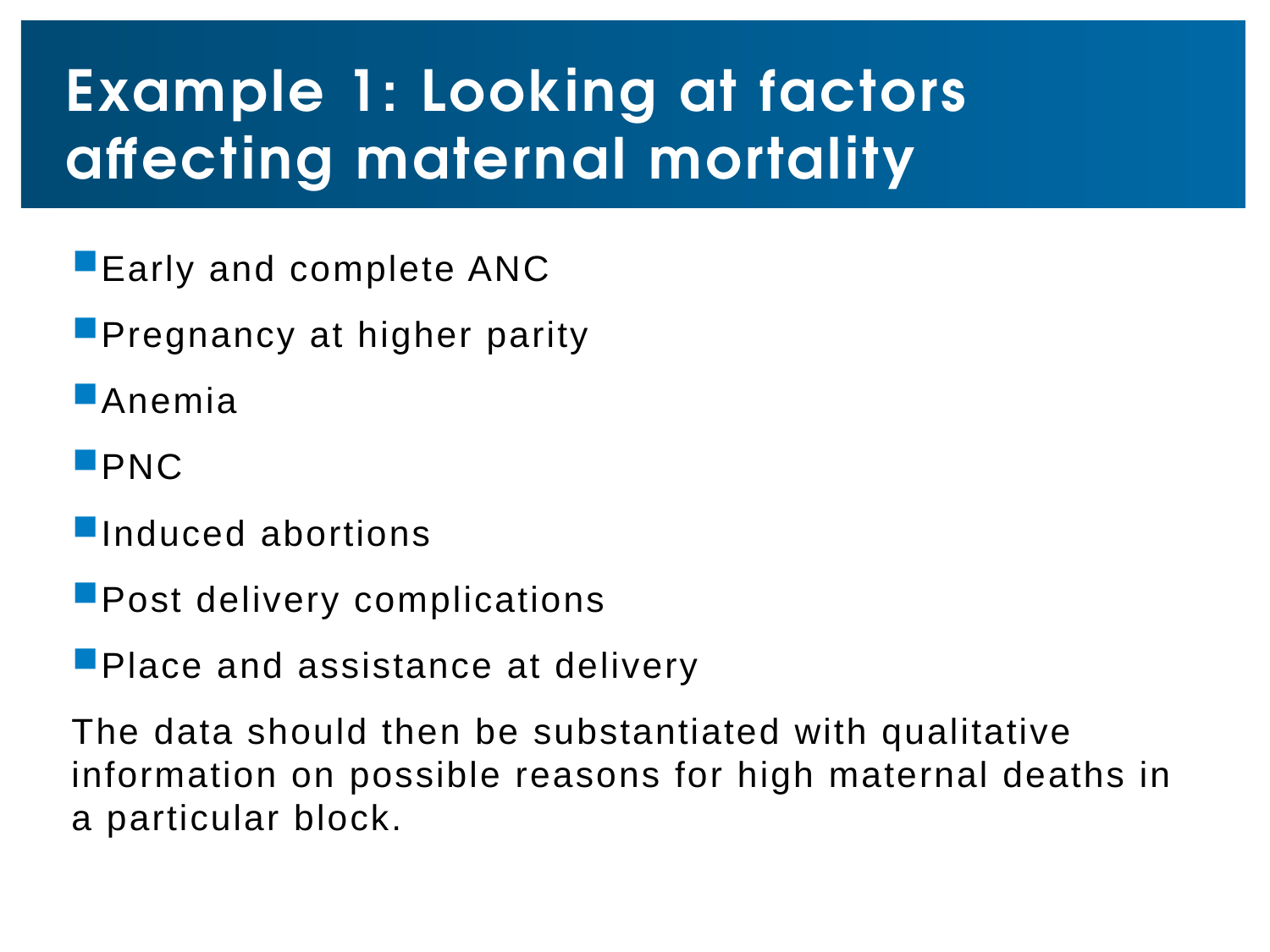

# Example 1: Looking at factors affecting maternal mortality
Early and complete ANC
Pregnancy at higher parity
Anemia
PNC
Induced abortions
Post delivery complications
Place and assistance at delivery
The data should then be substantiated with qualitative information on possible reasons for high maternal deaths in a particular block.